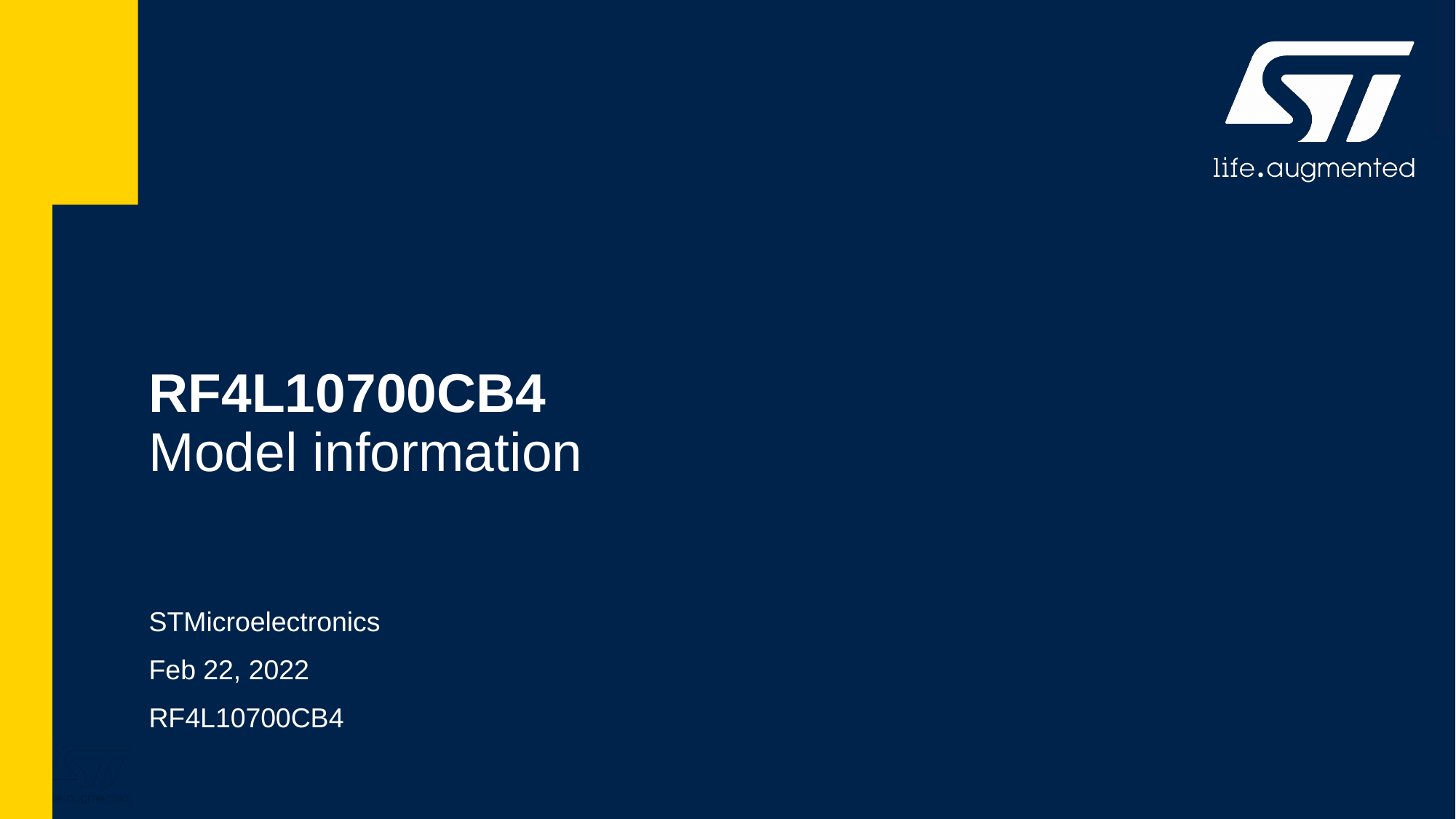

# RF4L10700CB4 Model information
STMicroelectronics
Feb 22, 2022
RF4L10700CB4